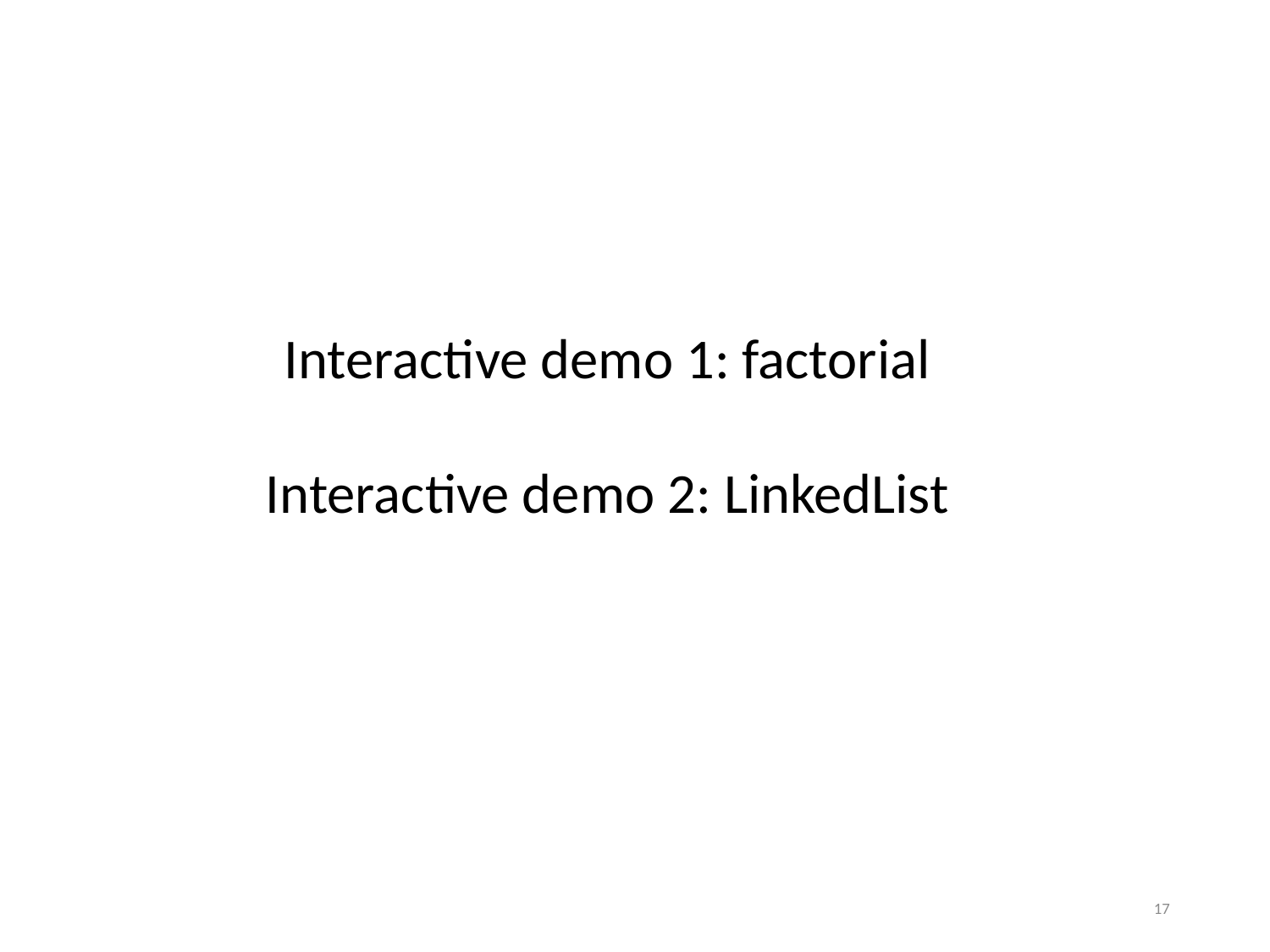

Interactive demo 1: factorial

Interactive demo 2: LinkedList

17